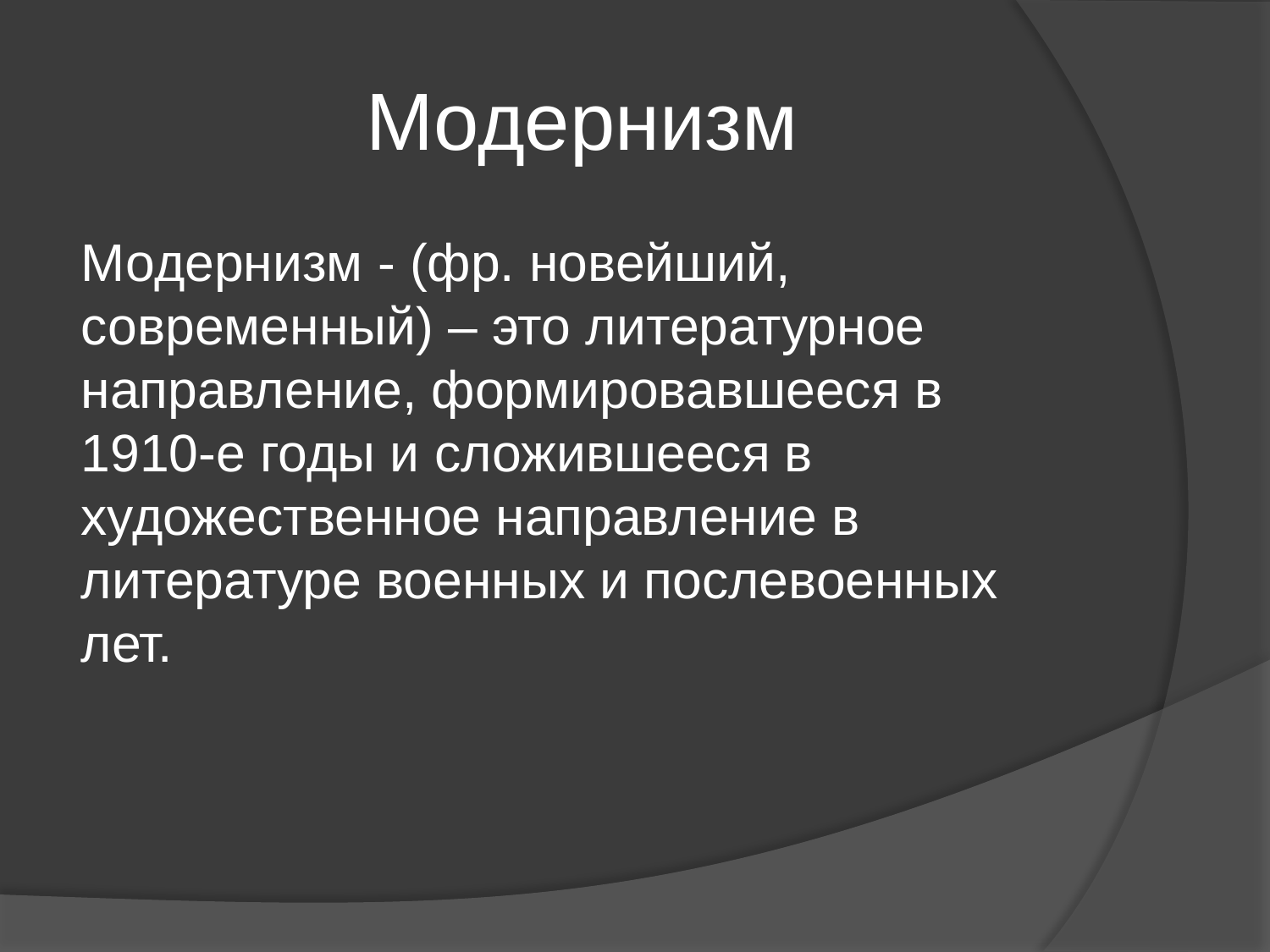

# Модернизм
Модернизм - (фр. новейший, современный) – это литературное направление, формировавшееся в 1910-е годы и сложившееся в художественное направление в литературе военных и послевоенных лет.